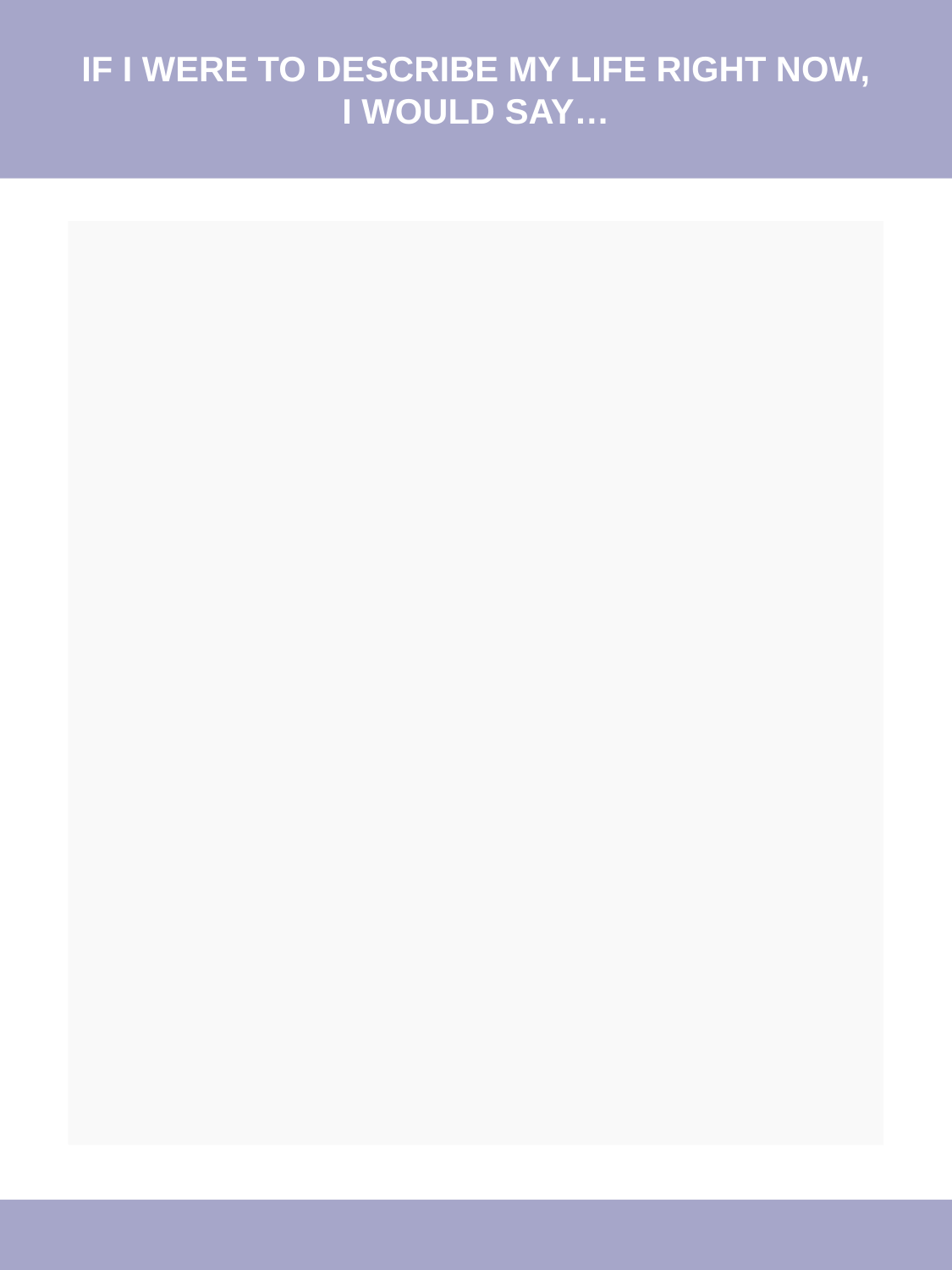

IF I WERE TO DESCRIBE MY LIFE RIGHT NOW, I WOULD SAY…